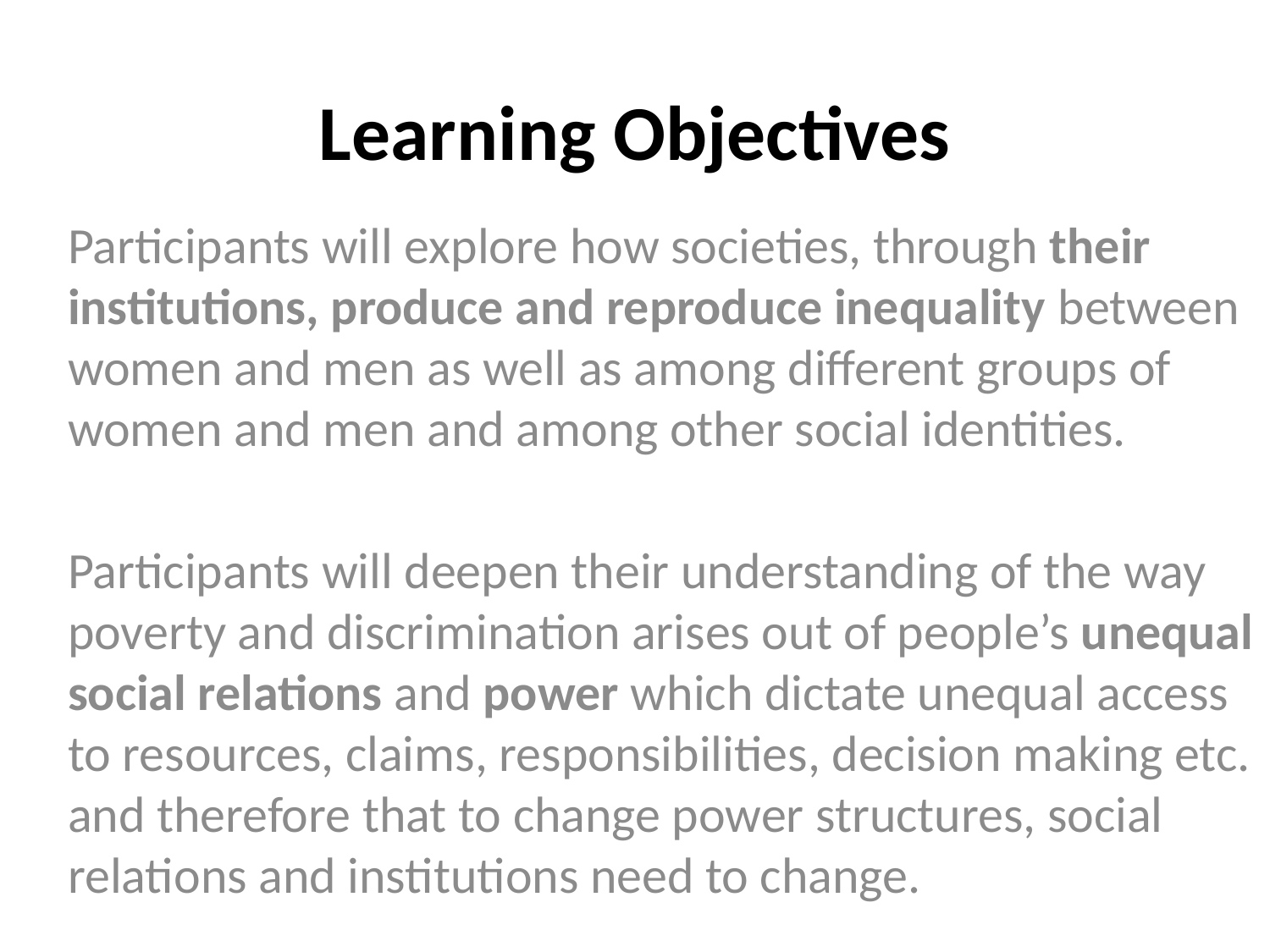

# Learning Objectives
Participants will explore how societies, through their institutions, produce and reproduce inequality between women and men as well as among different groups of women and men and among other social identities.

Participants will deepen their understanding of the way poverty and discrimination arises out of people’s unequal social relations and power which dictate unequal access to resources, claims, responsibilities, decision making etc. and therefore that to change power structures, social relations and institutions need to change.